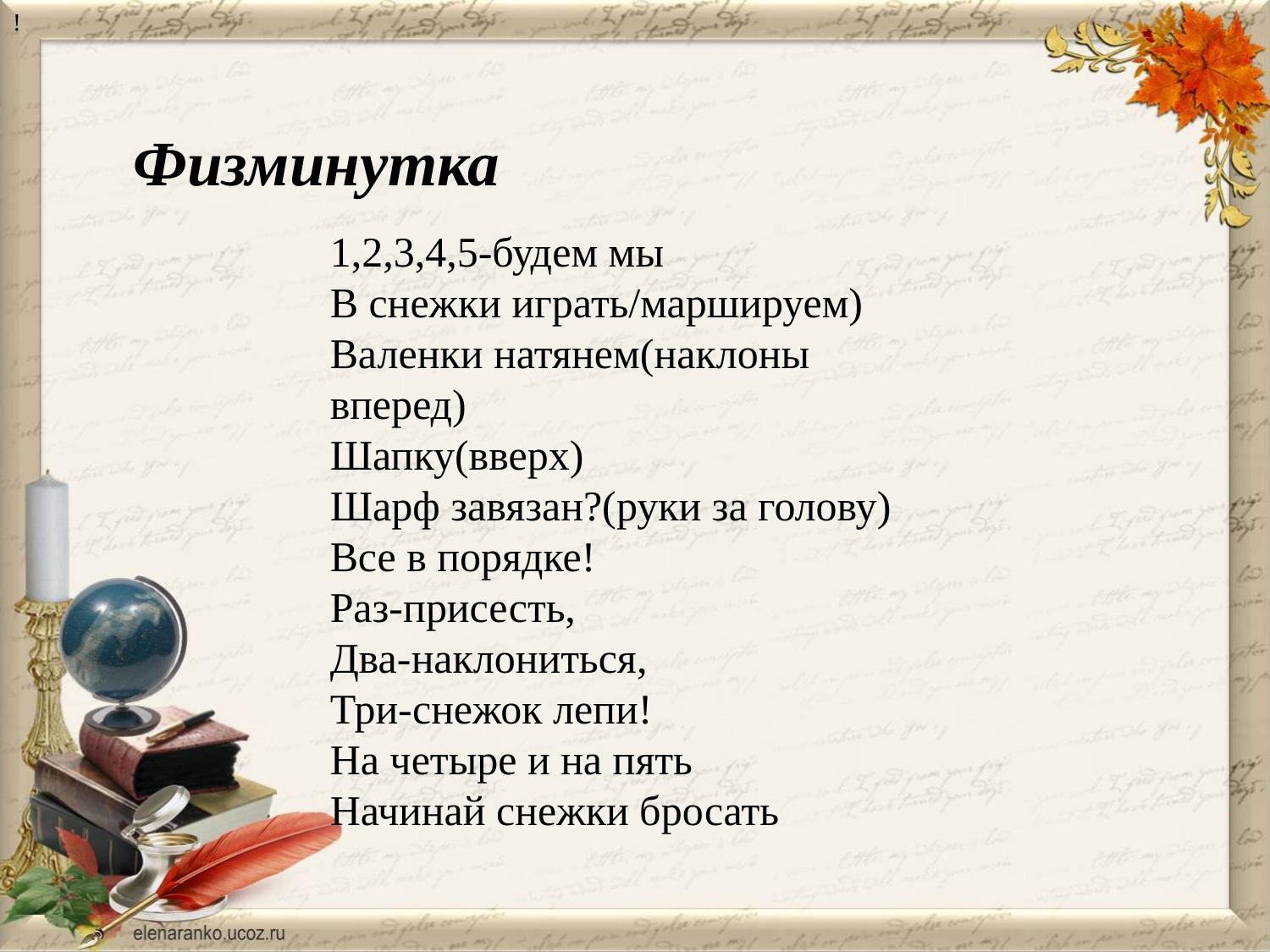

!
 Физминутка
1,2,3,4,5-будем мы
В снежки играть/маршируем)
Валенки натянем(наклоны вперед)
Шапку(вверх)
Шарф завязан?(руки за голову)
Все в порядке!
Раз-присесть,
Два-наклониться,
Три-снежок лепи!
На четыре и на пять
Начинай снежки бросать